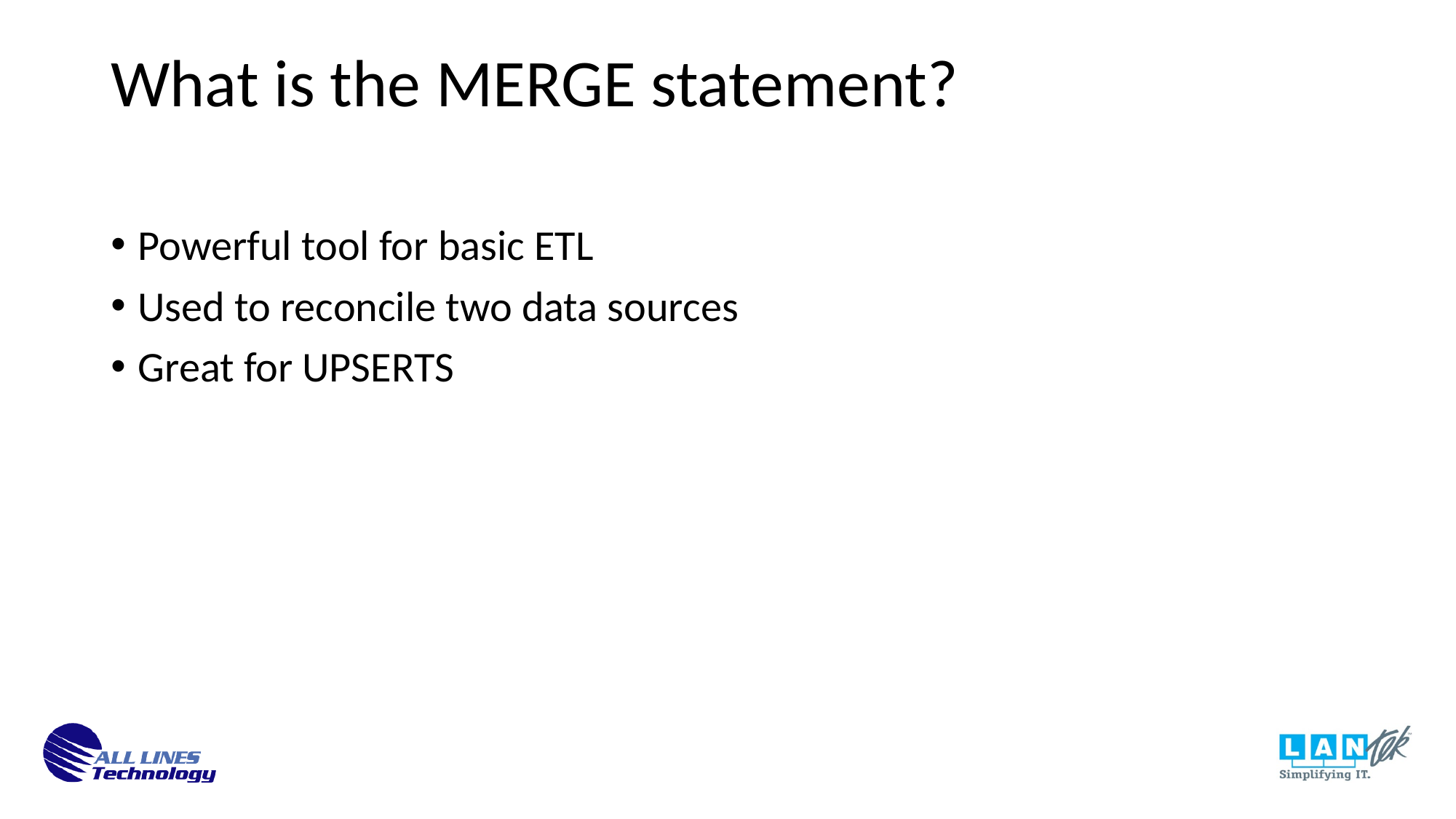

What is the MERGE statement?
Powerful tool for basic ETL
Used to reconcile two data sources
Great for UPSERTS